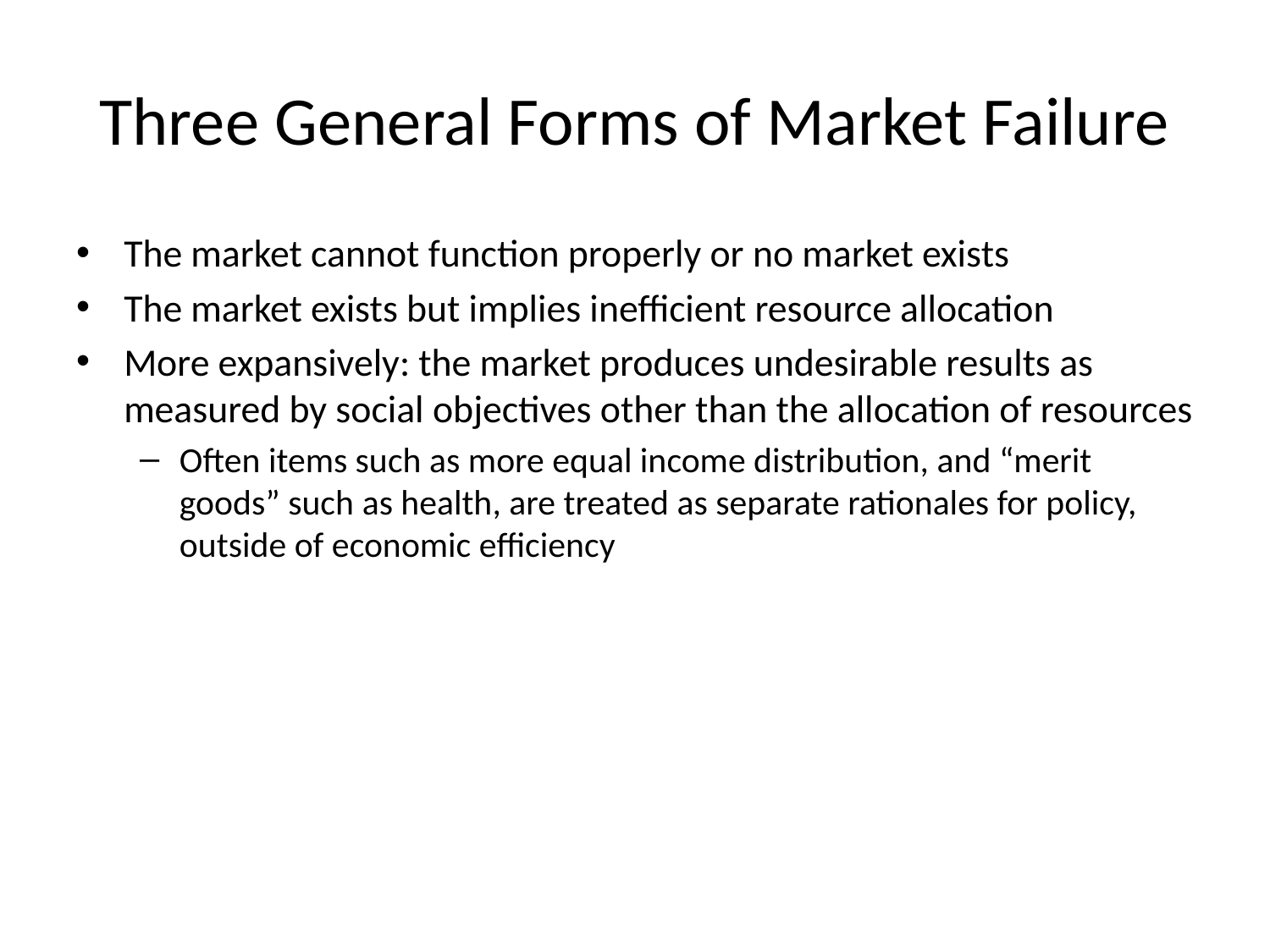

Three General Forms of Market Failure
The market cannot function properly or no market exists
The market exists but implies inefficient resource allocation
More expansively: the market produces undesirable results as measured by social objectives other than the allocation of resources
Often items such as more equal income distribution, and “merit goods” such as health, are treated as separate rationales for policy, outside of economic efficiency